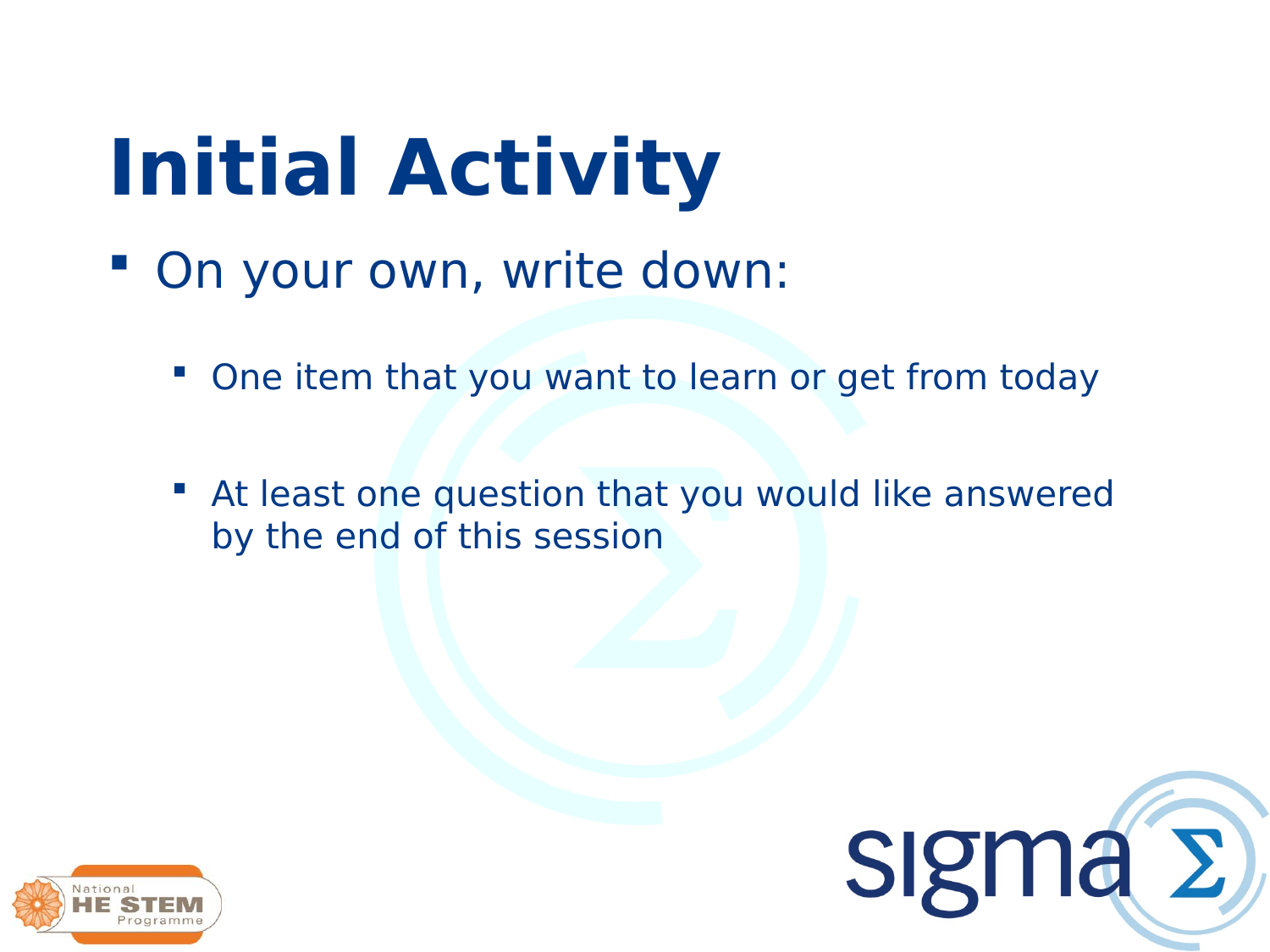

# Initial Activity
On your own, write down:

One item that you want to learn or get from today

At least one question that you would like answered by the end of this session